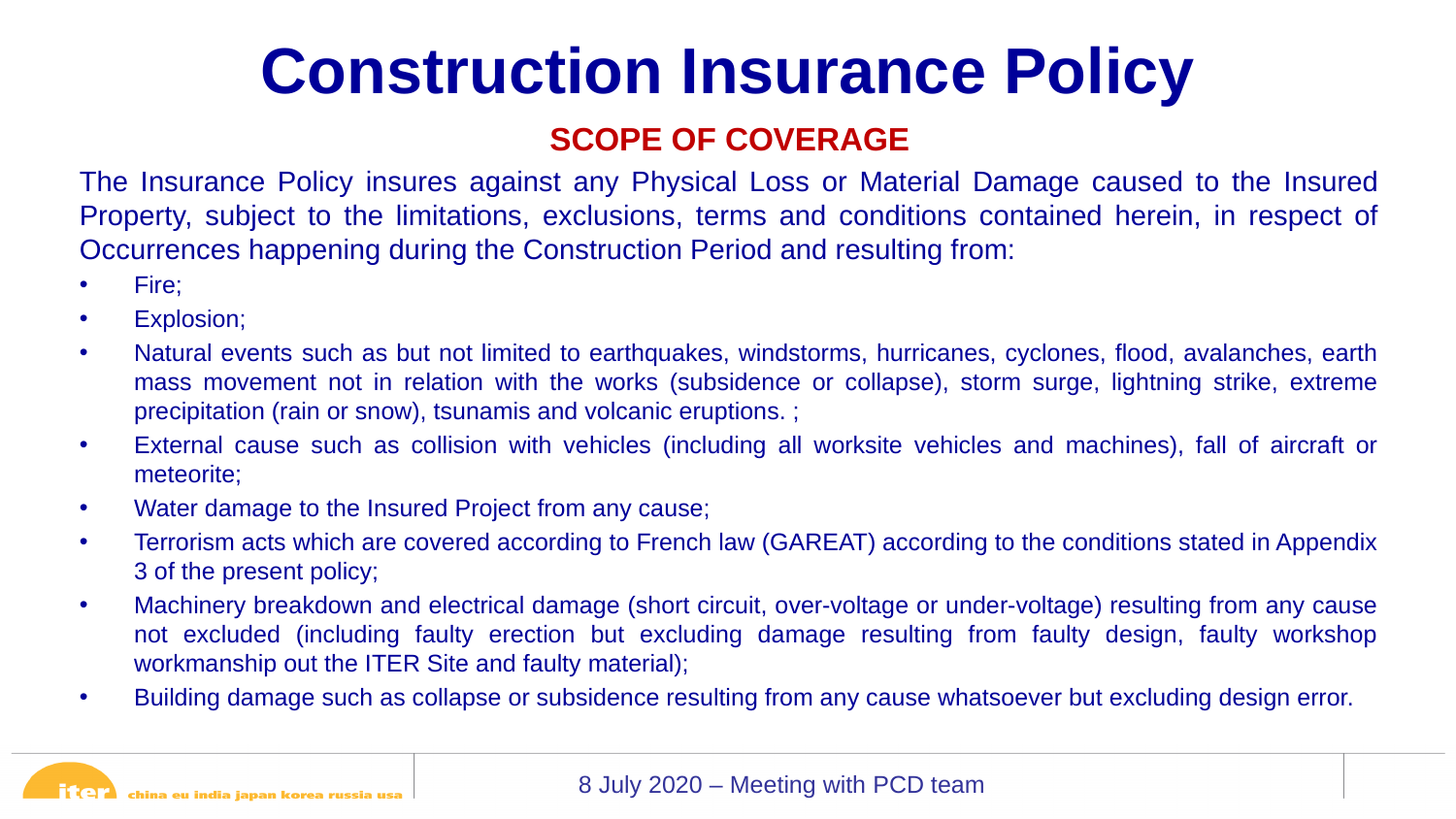

# Construction Insurance Policy
SCOPE OF COVERAGE
The Insurance Policy insures against any Physical Loss or Material Damage caused to the Insured Property, subject to the limitations, exclusions, terms and conditions contained herein, in respect of Occurrences happening during the Construction Period and resulting from:
Fire;
Explosion;
Natural events such as but not limited to earthquakes, windstorms, hurricanes, cyclones, flood, avalanches, earth mass movement not in relation with the works (subsidence or collapse), storm surge, lightning strike, extreme precipitation (rain or snow), tsunamis and volcanic eruptions. ;
External cause such as collision with vehicles (including all worksite vehicles and machines), fall of aircraft or meteorite;
Water damage to the Insured Project from any cause;
Terrorism acts which are covered according to French law (GAREAT) according to the conditions stated in Appendix 3 of the present policy;
Machinery breakdown and electrical damage (short circuit, over-voltage or under-voltage) resulting from any cause not excluded (including faulty erection but excluding damage resulting from faulty design, faulty workshop workmanship out the ITER Site and faulty material);
Building damage such as collapse or subsidence resulting from any cause whatsoever but excluding design error.